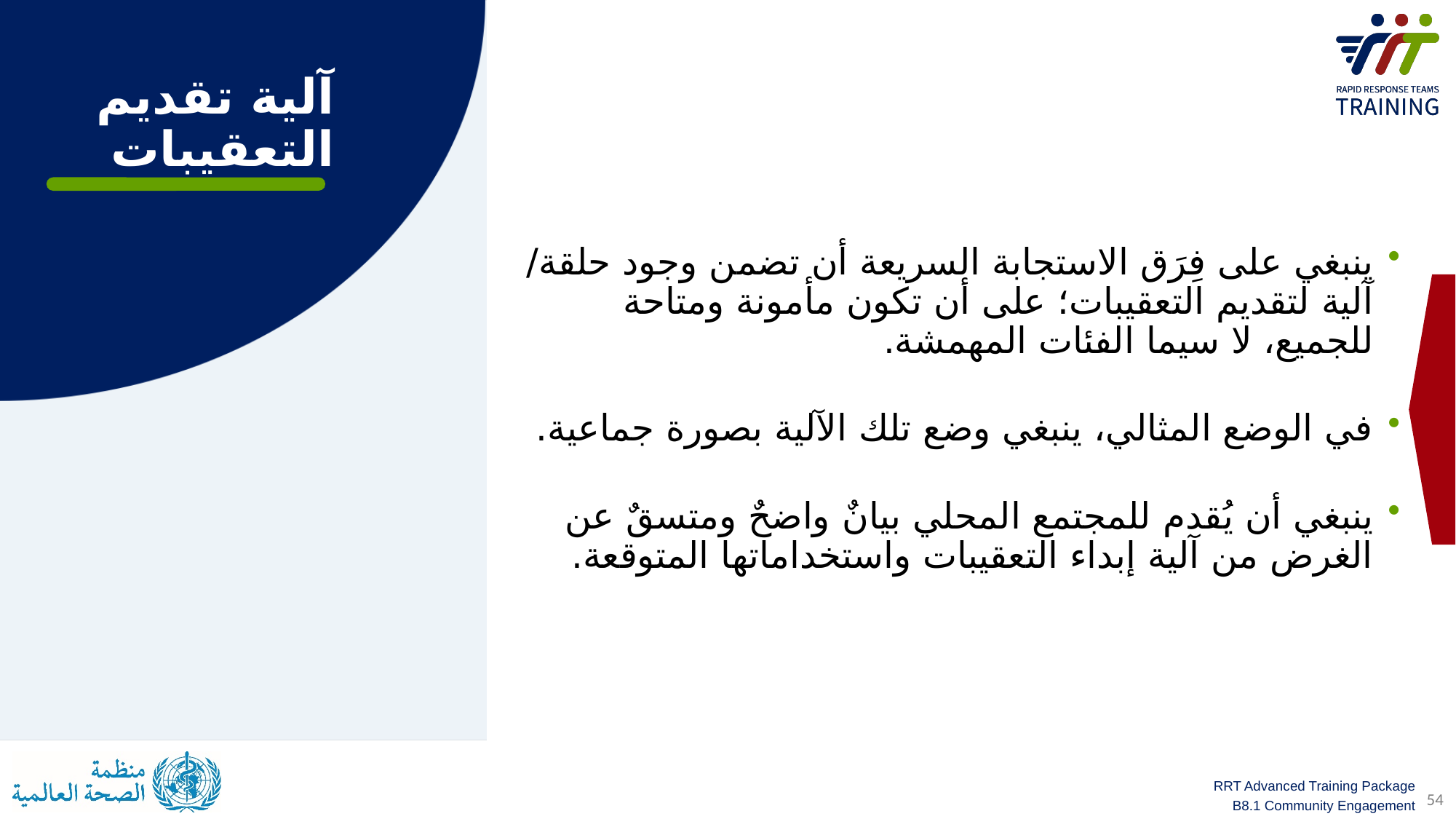

آلية تقديم التعقيبات

ينبغي على فِرَق الاستجابة السريعة أن تضمن وجود حلقة/ آلية لتقديم التعقيبات؛ على أن تكون مأمونة ومتاحة للجميع، لا سيما الفئات المهمشة.

في الوضع المثالي، ينبغي وضع تلك الآلية بصورة جماعية.

ينبغي أن يُقدم للمجتمع المحلي بيانٌ واضحٌ ومتسقٌ عن الغرض من آلية إبداء التعقيبات واستخداماتها المتوقعة.